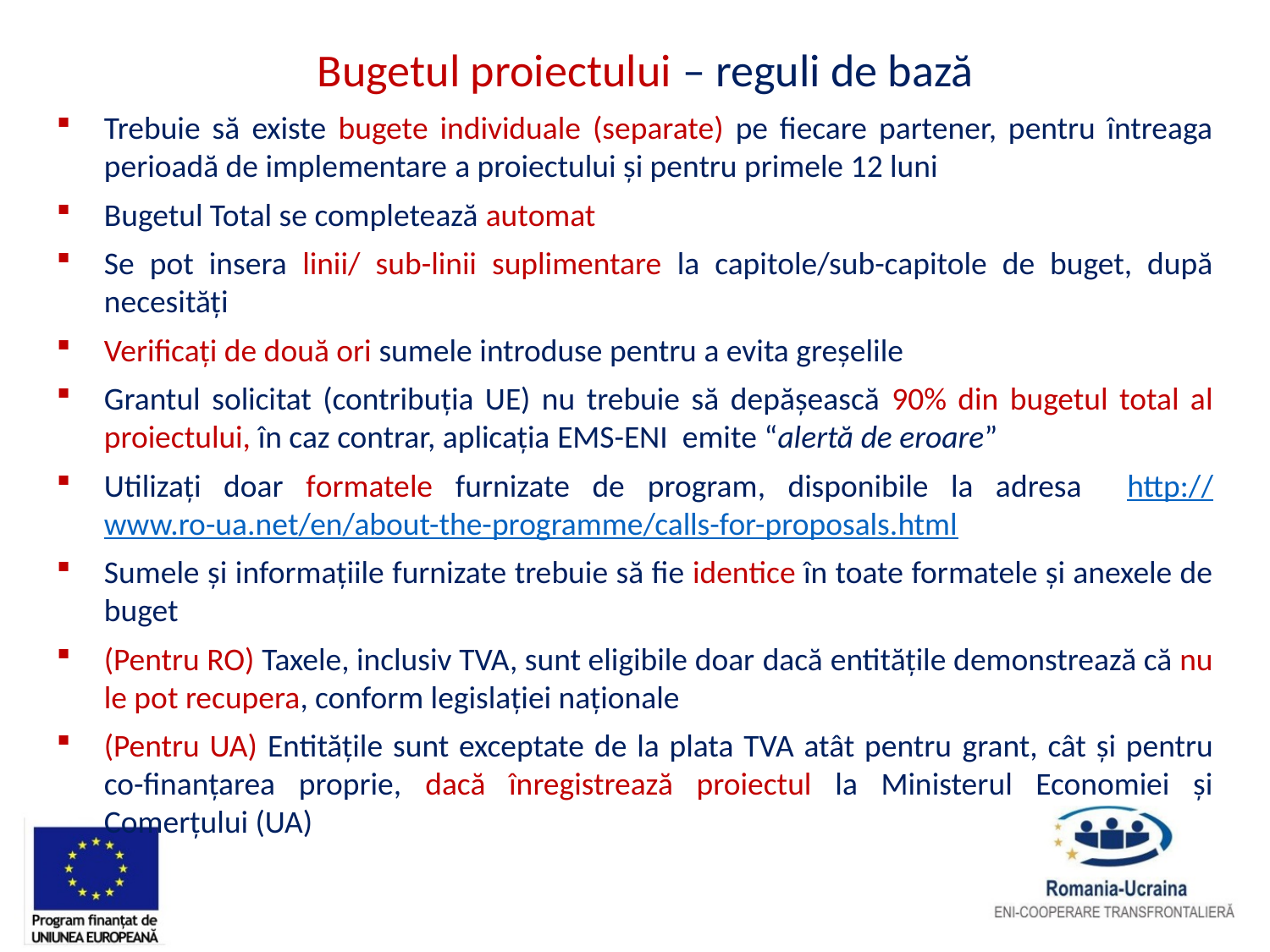

Bugetul proiectului – reguli de bază
Trebuie să existe bugete individuale (separate) pe fiecare partener, pentru întreaga perioadă de implementare a proiectului și pentru primele 12 luni
Bugetul Total se completează automat
Se pot insera linii/ sub-linii suplimentare la capitole/sub-capitole de buget, după necesități
Verificați de două ori sumele introduse pentru a evita greșelile
Grantul solicitat (contribuția UE) nu trebuie să depășească 90% din bugetul total al proiectului, în caz contrar, aplicația EMS-ENI  emite “alertă de eroare”
Utilizați doar formatele furnizate de program, disponibile la adresa  http://www.ro-ua.net/en/about-the-programme/calls-for-proposals.html
Sumele și informațiile furnizate trebuie să fie identice în toate formatele și anexele de buget
(Pentru RO) Taxele, inclusiv TVA, sunt eligibile doar dacă entitățile demonstrează că nu le pot recupera, conform legislației naționale
(Pentru UA) Entitățile sunt exceptate de la plata TVA atât pentru grant, cât și pentru co-finanțarea proprie, dacă înregistrează proiectul la Ministerul Economiei și Comerțului (UA)